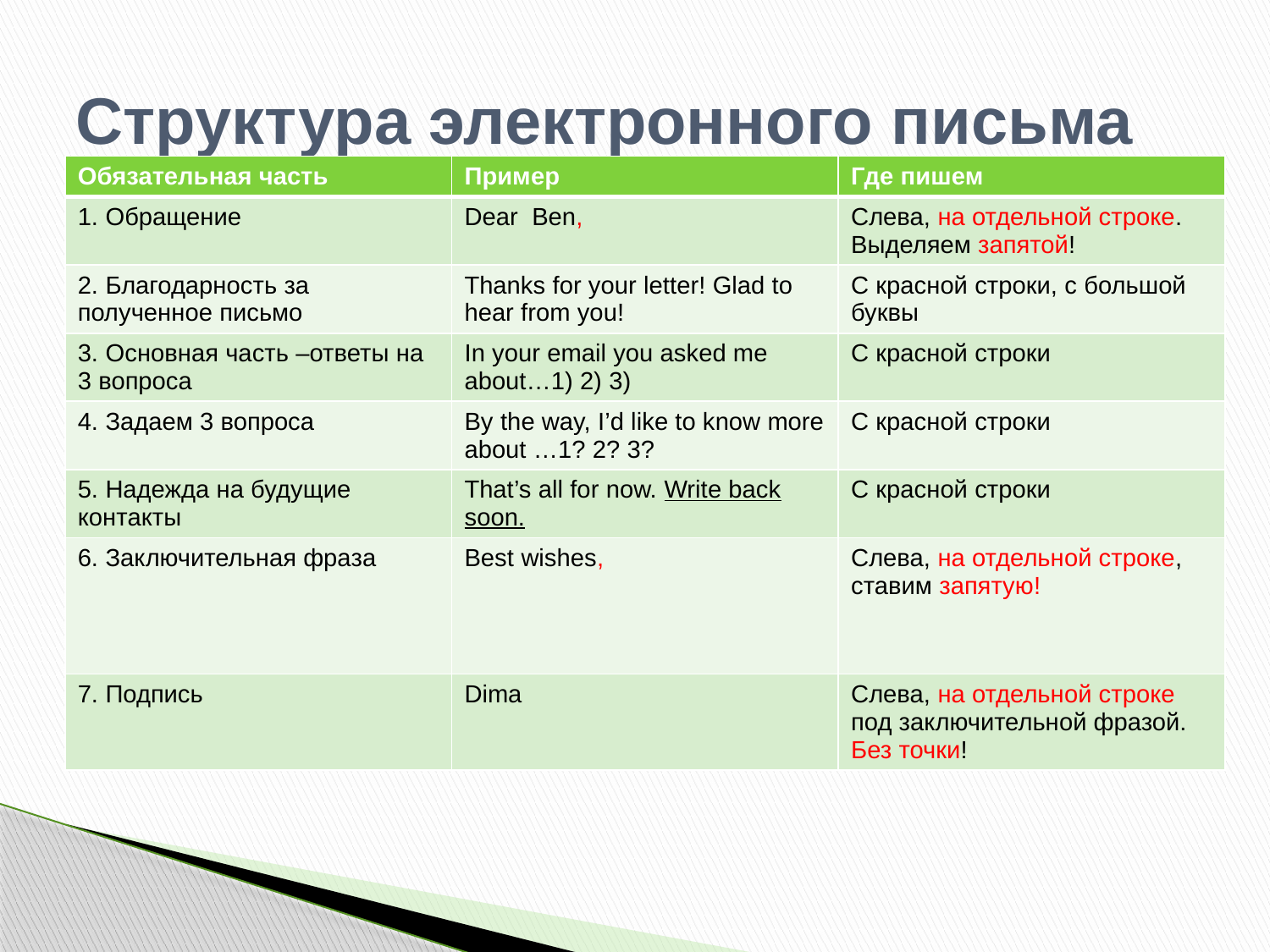

# Структура электронного письма
| Обязательная часть | Пример | Где пишем |
| --- | --- | --- |
| 1. Обращение | Dear Ben, | Слева, на отдельной строке. Выделяем запятой! |
| 2. Благодарность за полученное письмо | Thanks for your letter! Glad to hear from you! | С красной строки, с большой буквы |
| 3. Основная часть –ответы на 3 вопроса | In your email you asked me about…1) 2) 3) | С красной строки |
| 4. Задаем 3 вопроса | By the way, I’d like to know more about …1? 2? 3? | С красной строки |
| 5. Надежда на будущие контакты | That’s all for now. Write back soon. | С красной строки |
| 6. Заключительная фраза | Best wishes, | Слева, на отдельной строке, ставим запятую! |
| 7. Подпись | Dima | Слева, на отдельной строке под заключительной фразой. Без точки! |